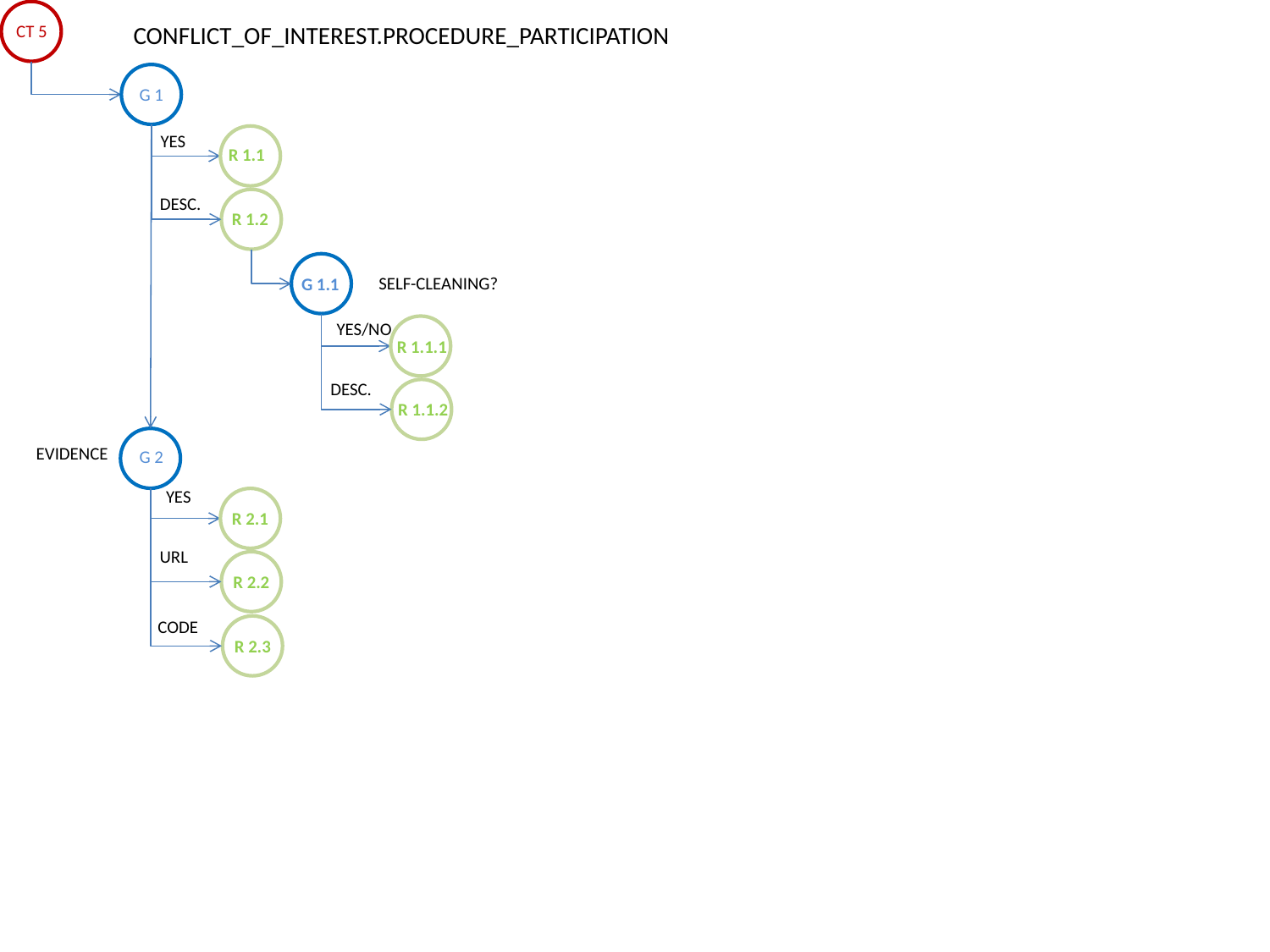

CONFLICT_OF_INTEREST.PROCEDURE_PARTICIPATION
CT 5

G 1
YES

R 1.1
DESC.

R 1.2

SELF-CLEANING?
G 1.1
YES/NO

R 1.1.1
DESC.

R 1.1.2

EVIDENCE
G 2
YES

R 2.1
URL

R 2.2
CODE

R 2.3